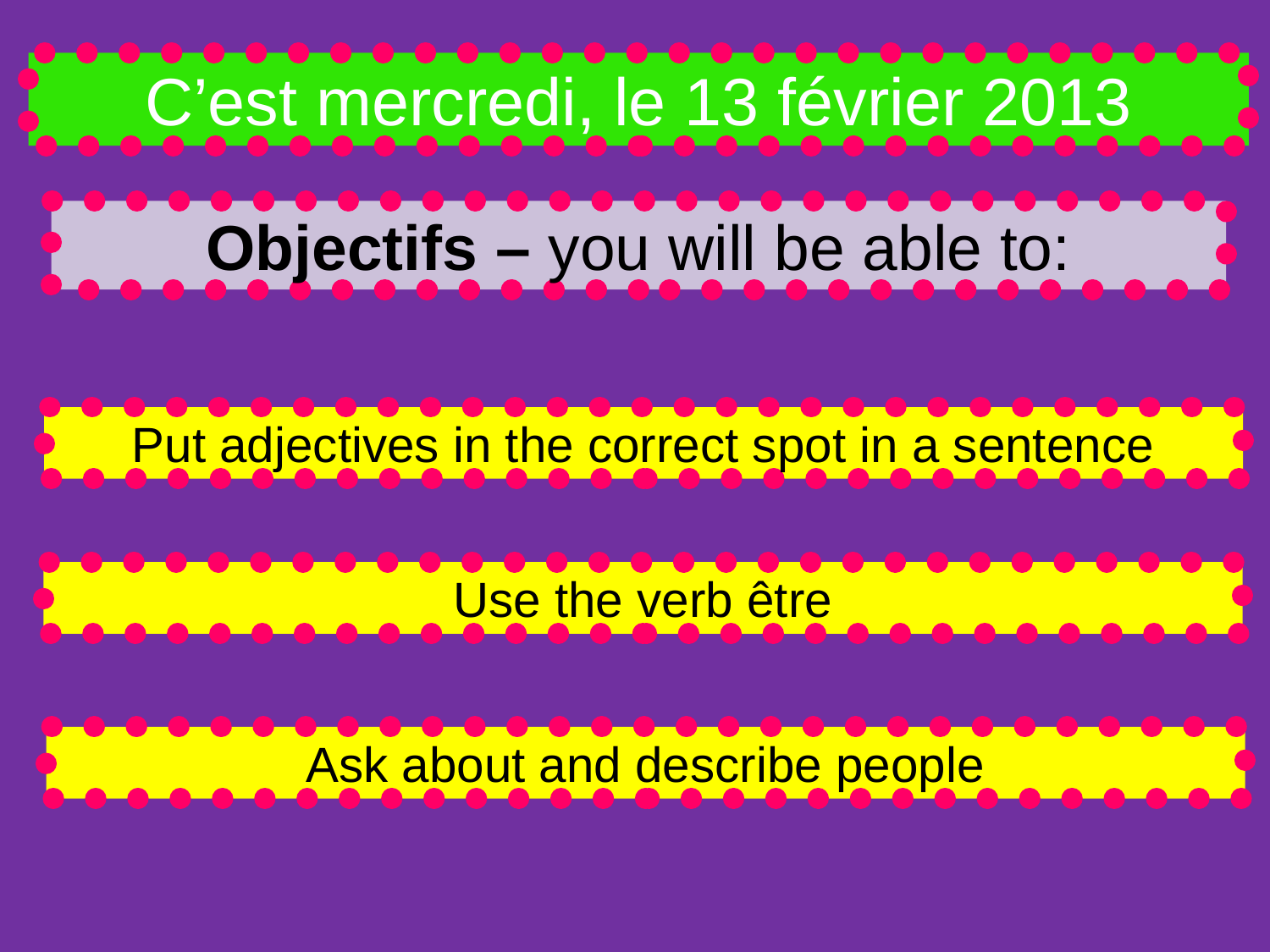

C’est mercredi, le 13 février 2013
Objectifs – you will be able to:
Put adjectives in the correct spot in a sentence
Use the verb être
Ask about and describe people